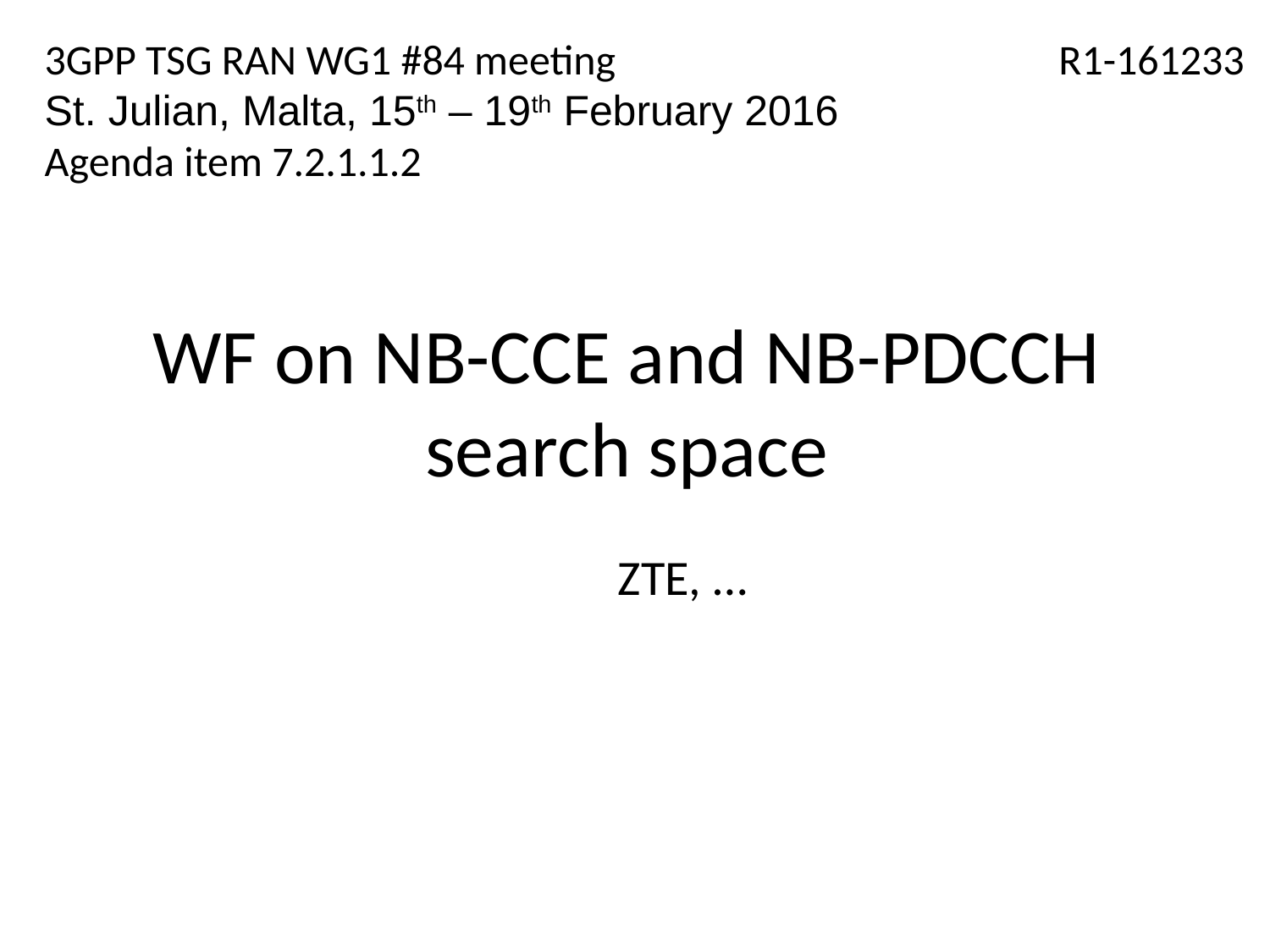

3GPP TSG RAN WG1 #84 meeting
St. Julian, Malta, 15th – 19th February 2016
Agenda item 7.2.1.1.2
R1-161233
# WF on NB-CCE and NB-PDCCH search space
ZTE, …